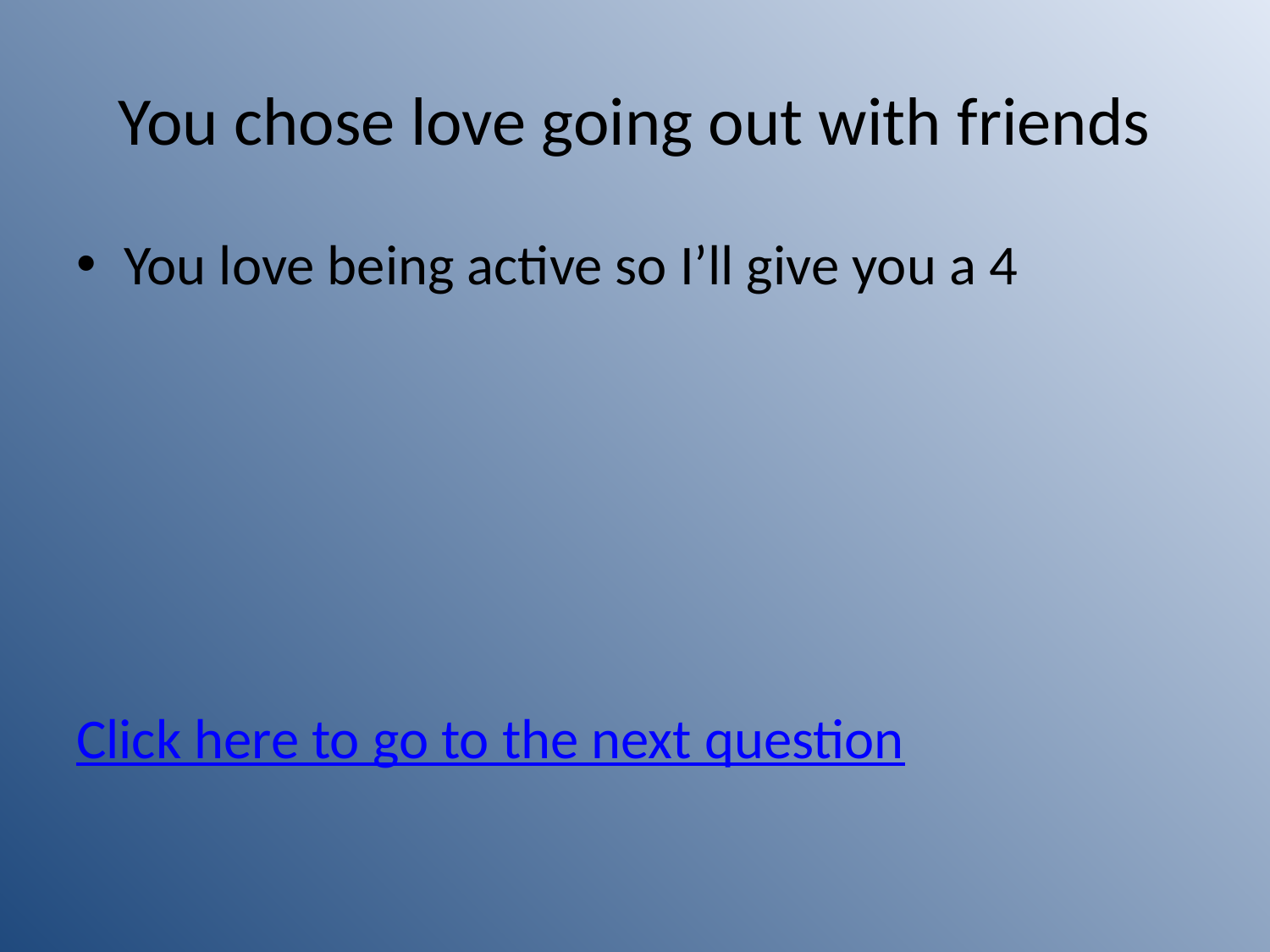

# You chose love going out with friends
You love being active so I’ll give you a 4

Click here to go to the next question